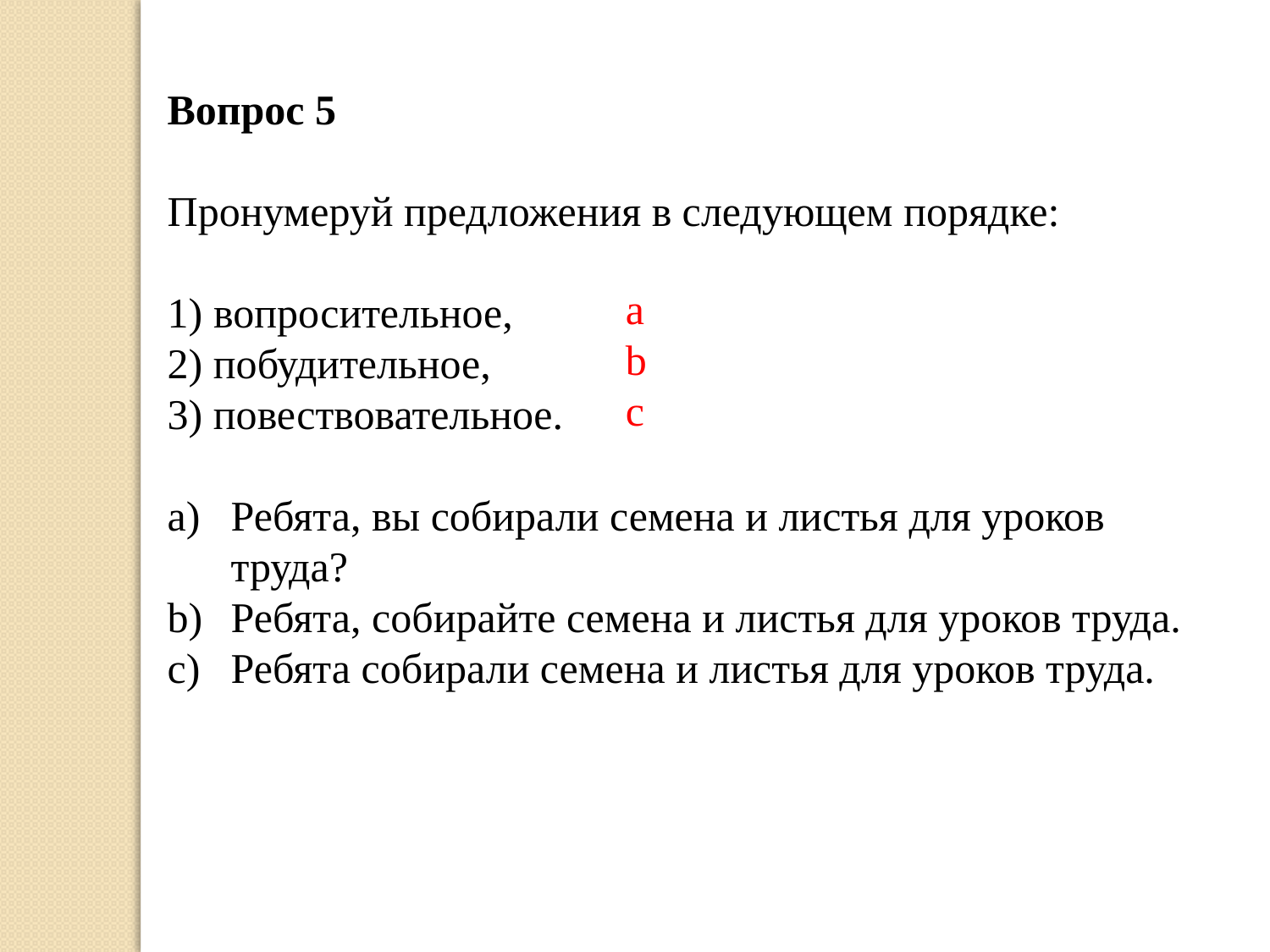

Вопрос 5

Пронумеруй предложения в следующем порядке:

1) вопросительное,
2) побудительное,
3) повествовательное.

Ребята, вы собирали семена и листья для уроков труда?
Ребята, собирайте семена и листья для уроков труда.
Ребята собирали семена и листья для уроков труда.
a
b
c